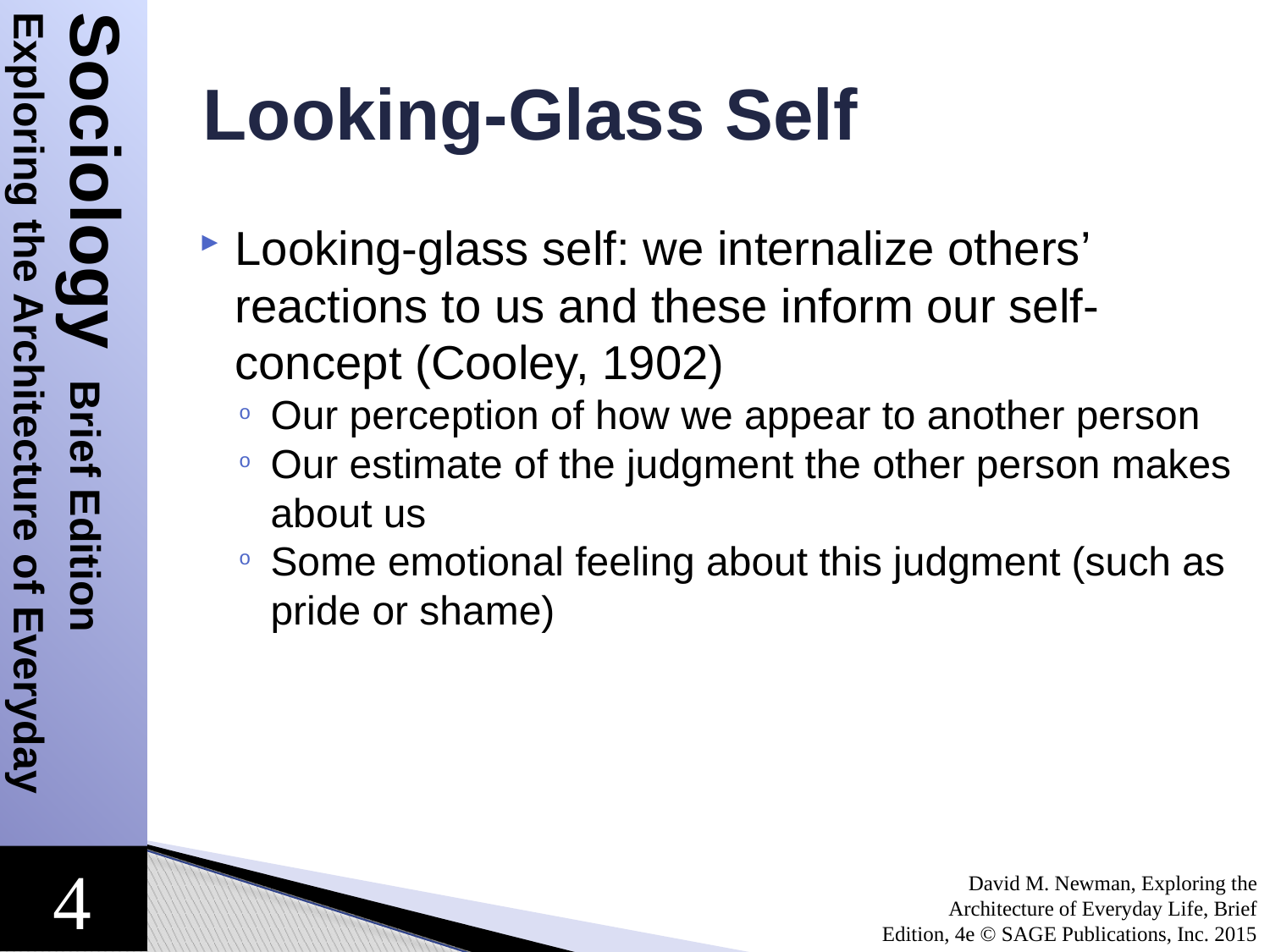

# Looking-Glass Self

Looking-glass self: we internalize others’ reactions to us and these inform our self-concept (Cooley, 1902)
Our perception of how we appear to another person
Our estimate of the judgment the other person makes about us
Some emotional feeling about this judgment (such as pride or shame)
David M. Newman, Exploring the Architecture of Everyday Life, Brief Edition, 4e © SAGE Publications, Inc. 2015